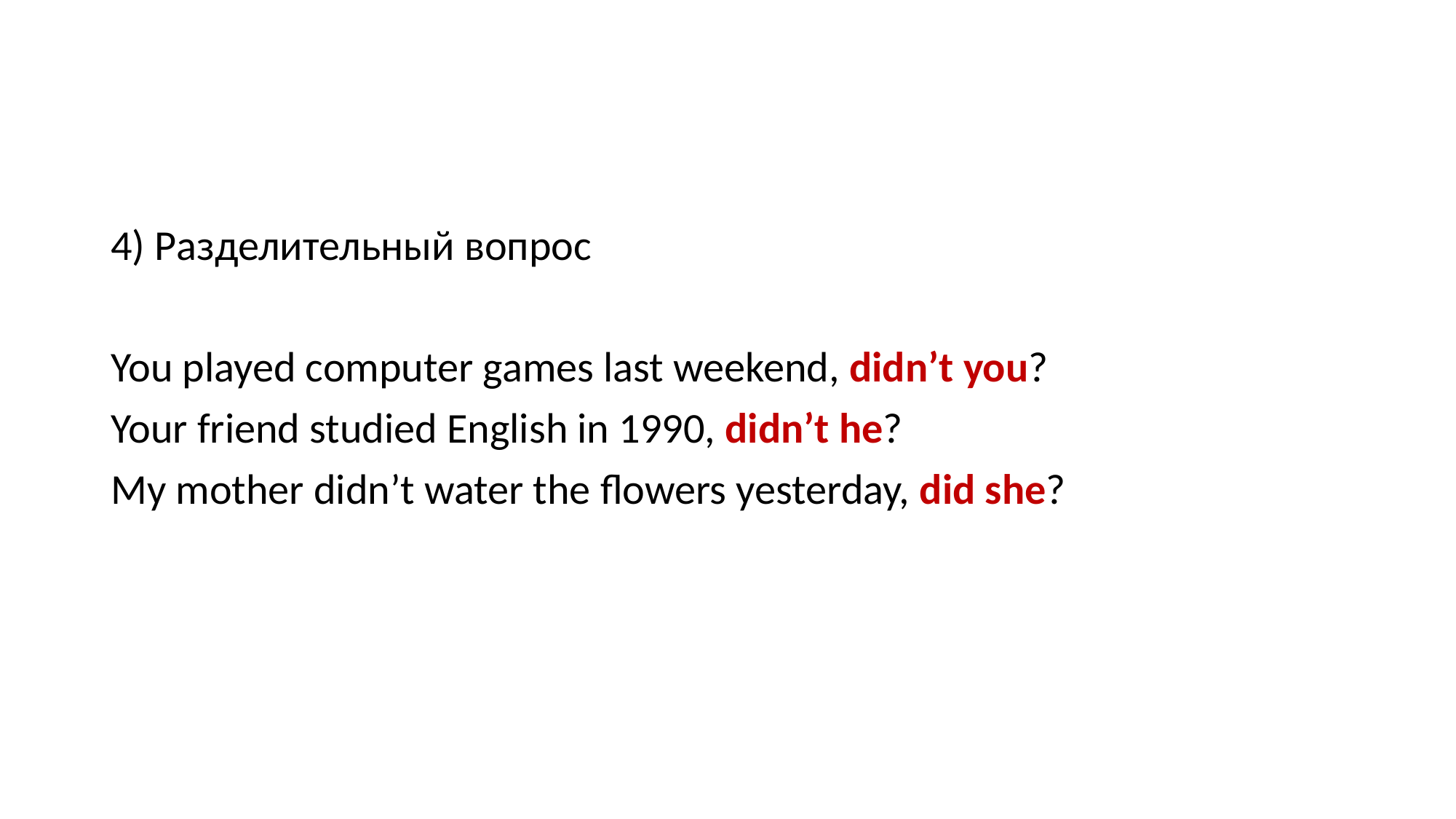

#
4) Разделительный вопрос

You played computer games last weekend, didn’t you?
Your friend studied English in 1990, didn’t he?
My mother didn’t water the flowers yesterday, did she?